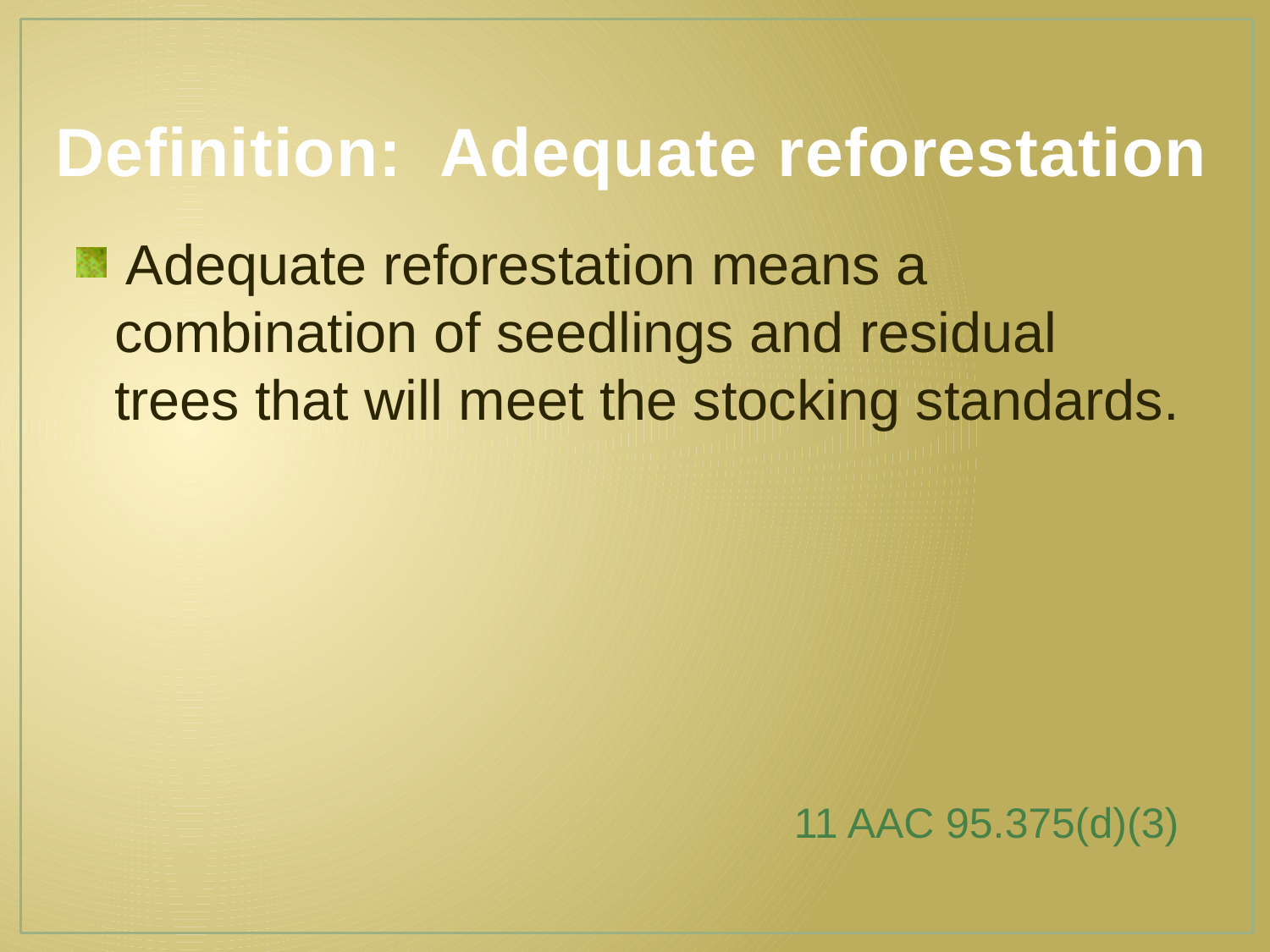

# Definition:  Adequate reforestation
 Adequate reforestation means a combination of seedlings and residual trees that will meet the stocking standards.

					       11 AAC 95.375(d)(3)